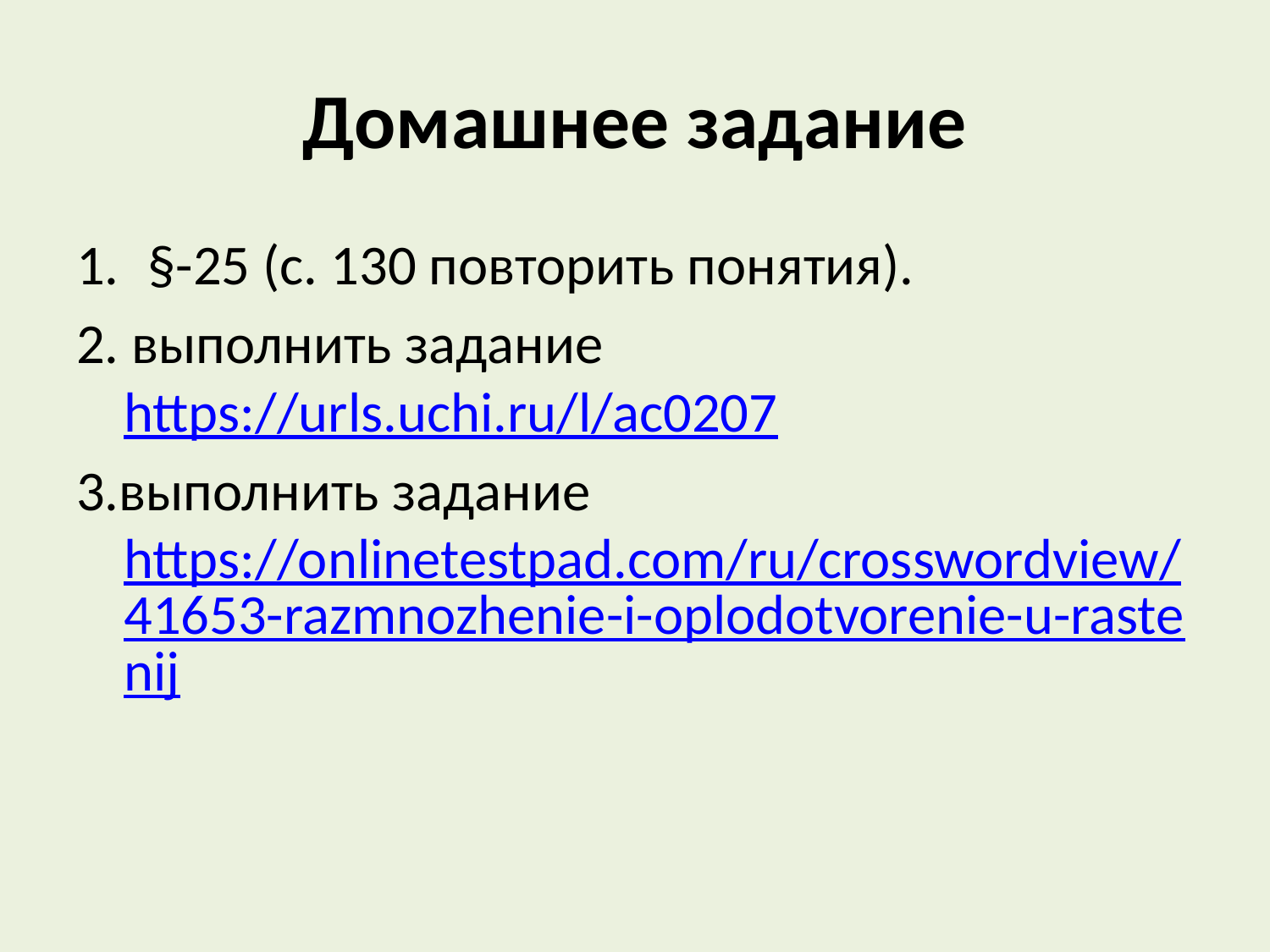

# Домашнее задание
§-25 (с. 130 повторить понятия).
2. выполнить задание https://urls.uchi.ru/l/ac0207
3.выполнить задание https://onlinetestpad.com/ru/crosswordview/41653-razmnozhenie-i-oplodotvorenie-u-rastenij